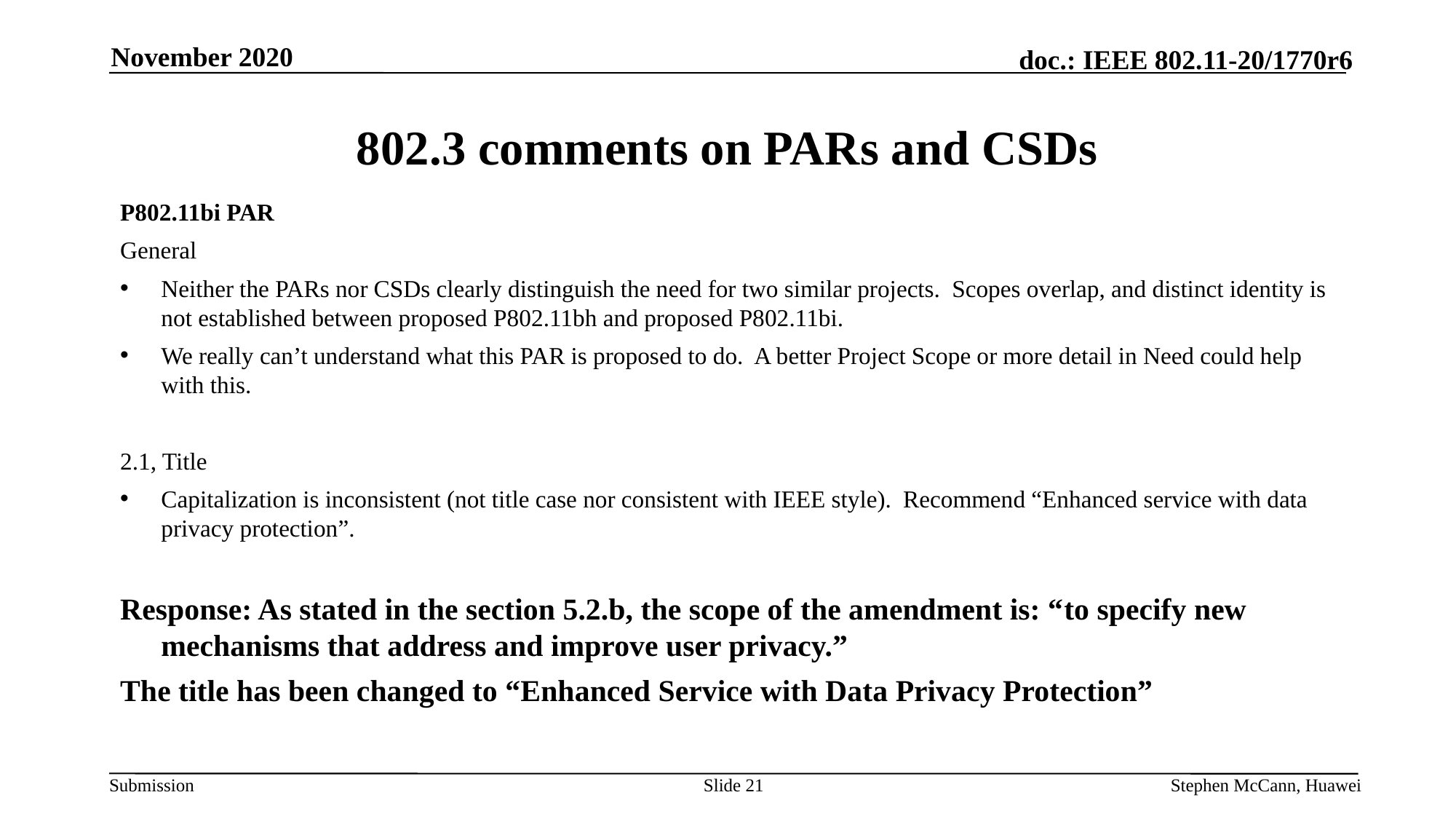

November 2020
# 802.3 comments on PARs and CSDs
P802.11bi PAR
General
Neither the PARs nor CSDs clearly distinguish the need for two similar projects.  Scopes overlap, and distinct identity is not established between proposed P802.11bh and proposed P802.11bi.
We really can’t understand what this PAR is proposed to do.  A better Project Scope or more detail in Need could help with this.

2.1, Title
Capitalization is inconsistent (not title case nor consistent with IEEE style).  Recommend “Enhanced service with data privacy protection”.

Response: As stated in the section 5.2.b, the scope of the amendment is: “to specify new mechanisms that address and improve user privacy.”
The title has been changed to “Enhanced Service with Data Privacy Protection”

Slide 21
Stephen McCann, Huawei